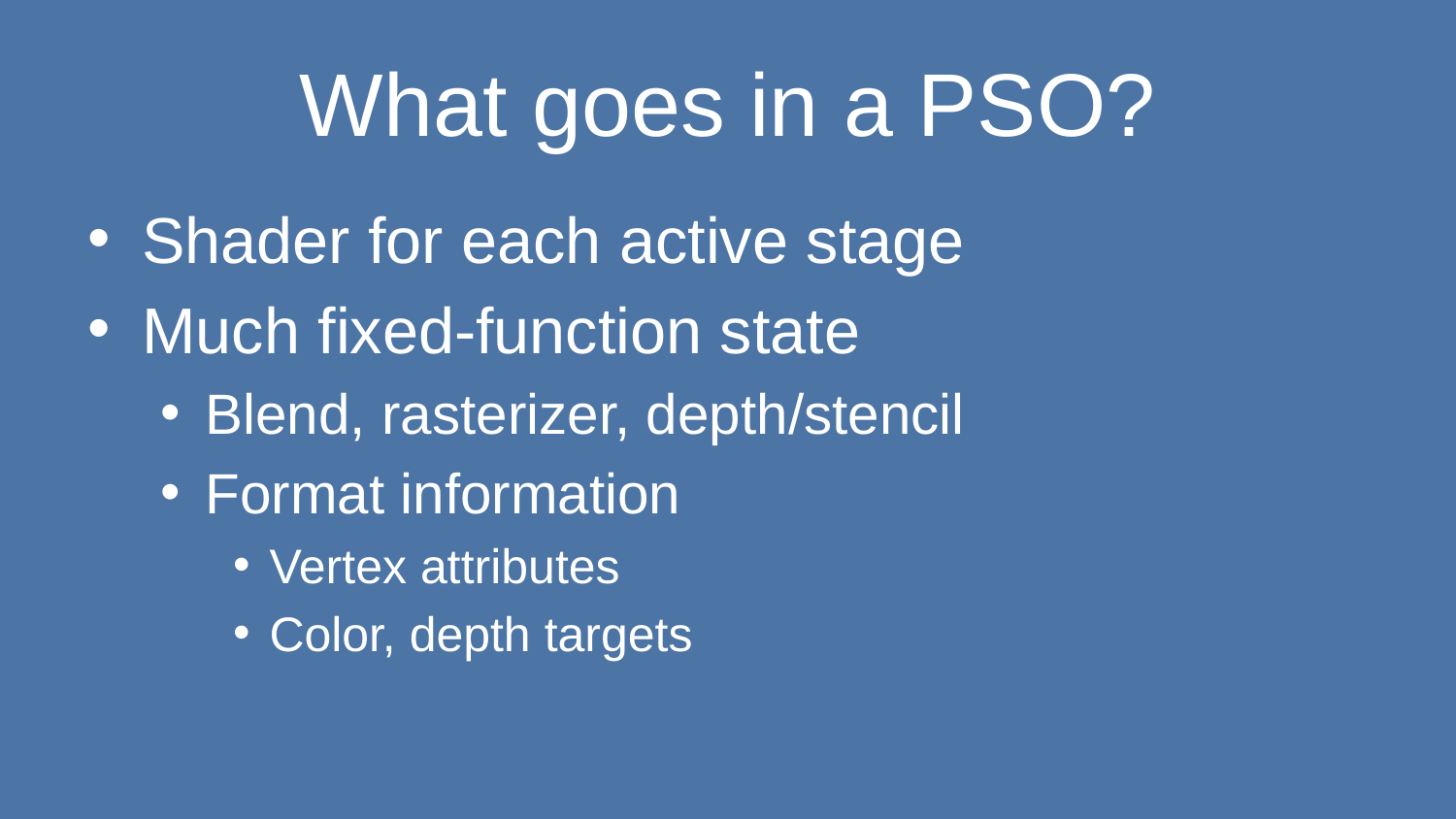

# What goes in a PSO?
Shader for each active stage
Much fixed-function state
Blend, rasterizer, depth/stencil
Format information
Vertex attributes
Color, depth targets